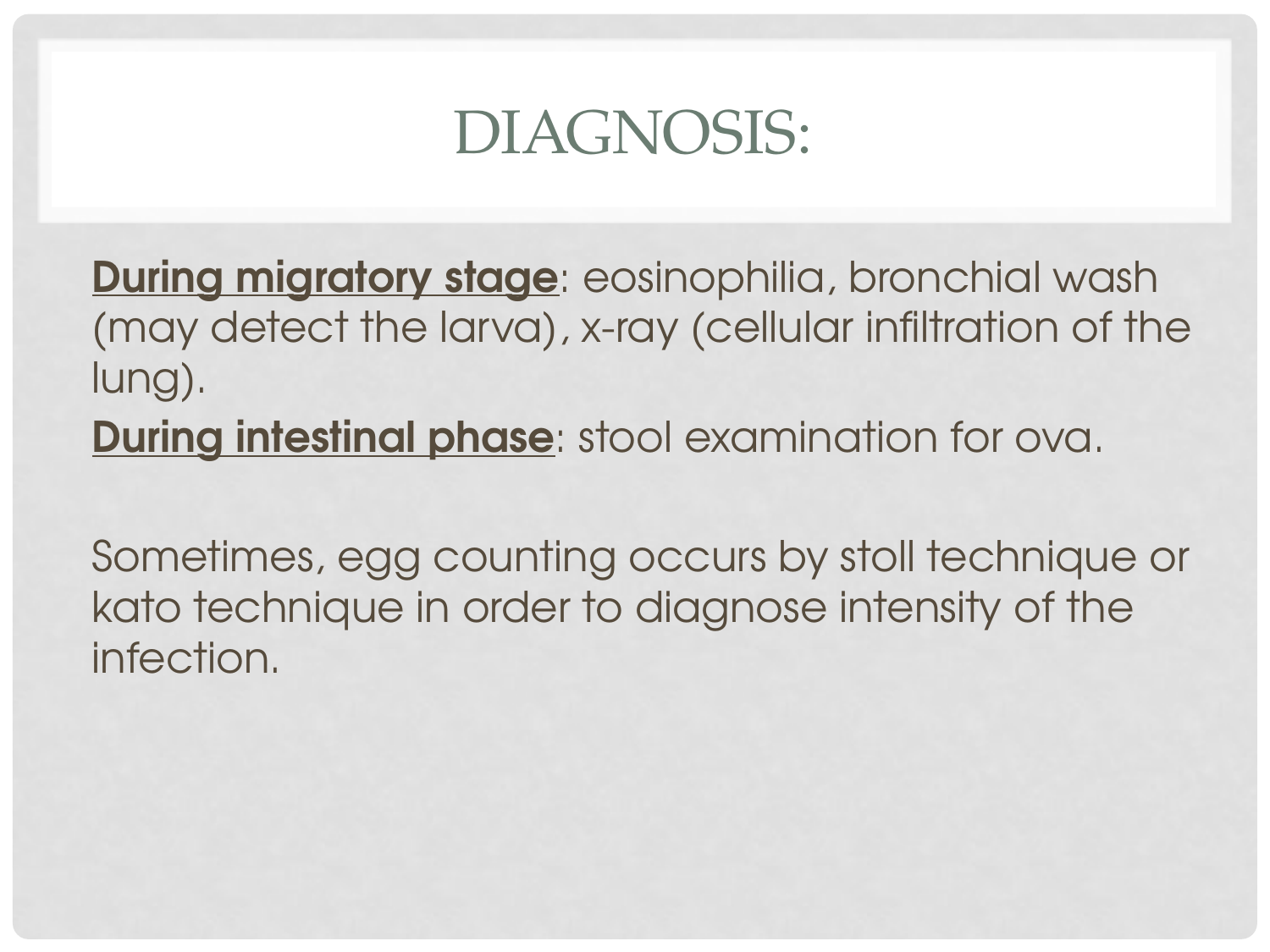

# Diagnosis:
During migratory stage: eosinophilia, bronchial wash (may detect the larva), x-ray (cellular infiltration of the lung).
During intestinal phase: stool examination for ova.

Sometimes, egg counting occurs by stoll technique or kato technique in order to diagnose intensity of the infection.